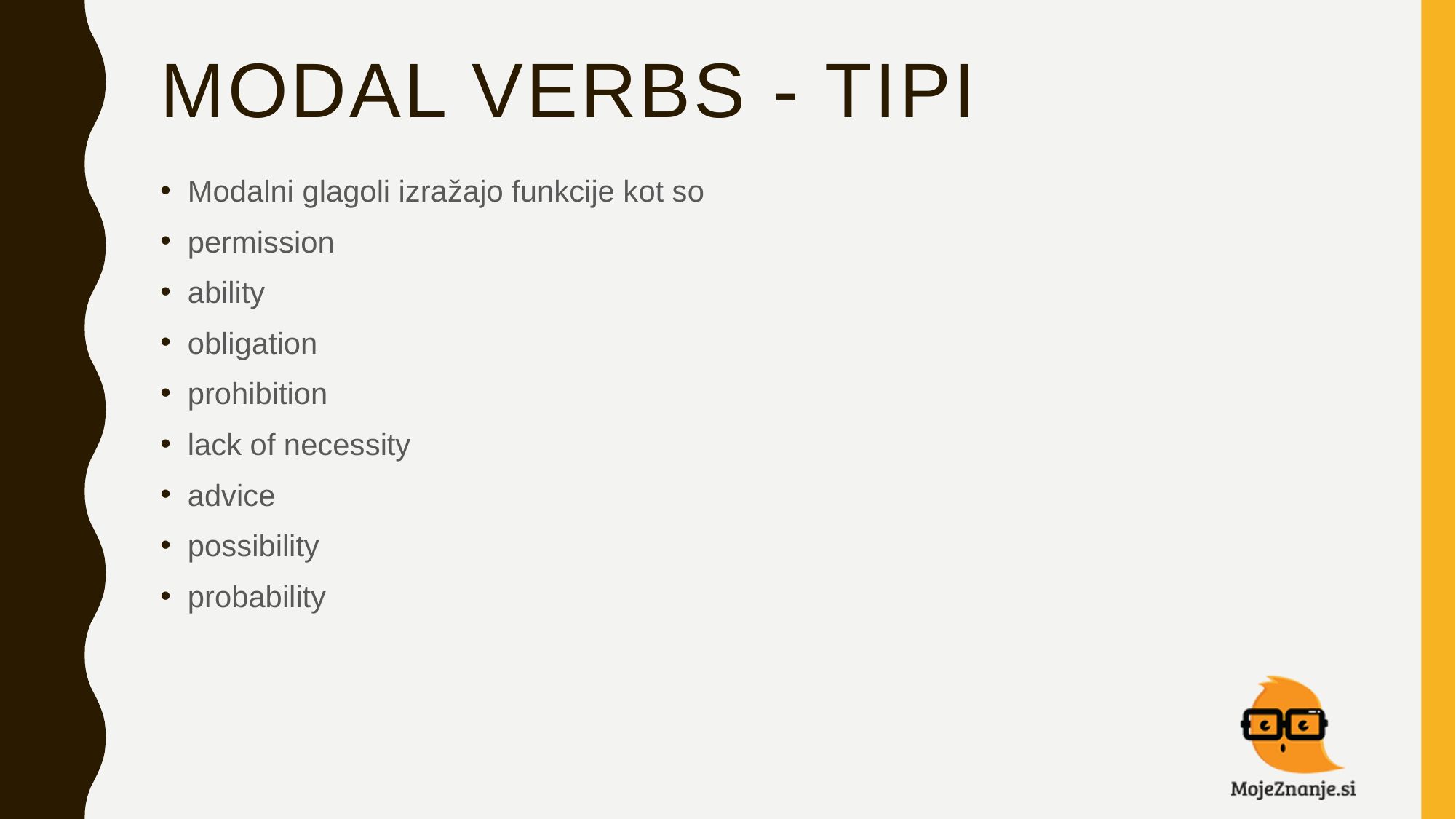

# MODAL VERBS - TIPI
Modalni glagoli izražajo funkcije kot so
permission
ability
obligation
prohibition
lack of necessity
advice
possibility
probability